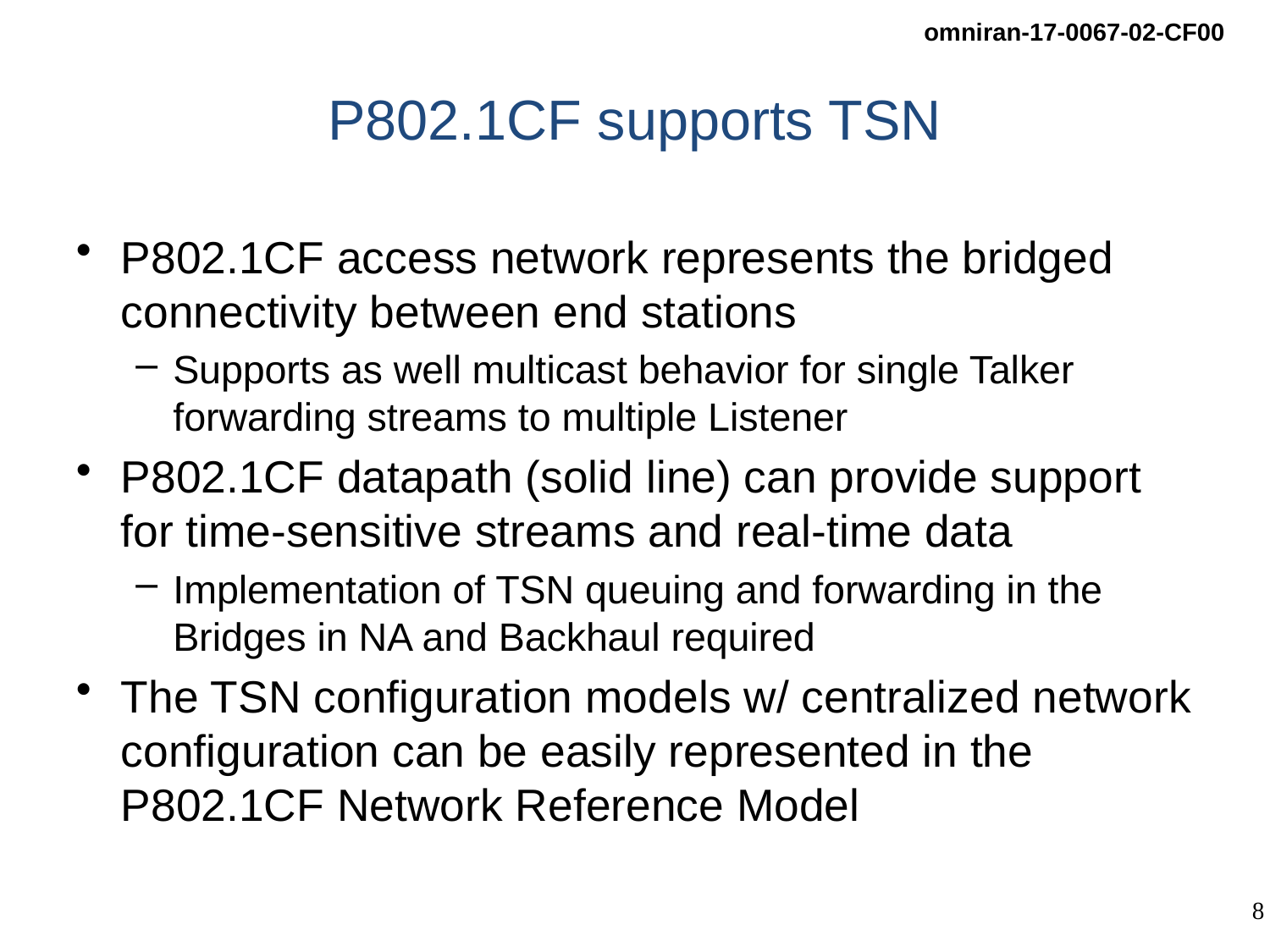

# P802.1CF supports TSN
P802.1CF access network represents the bridged connectivity between end stations
Supports as well multicast behavior for single Talker forwarding streams to multiple Listener
P802.1CF datapath (solid line) can provide support for time-sensitive streams and real-time data
Implementation of TSN queuing and forwarding in the Bridges in NA and Backhaul required
The TSN configuration models w/ centralized network configuration can be easily represented in the P802.1CF Network Reference Model